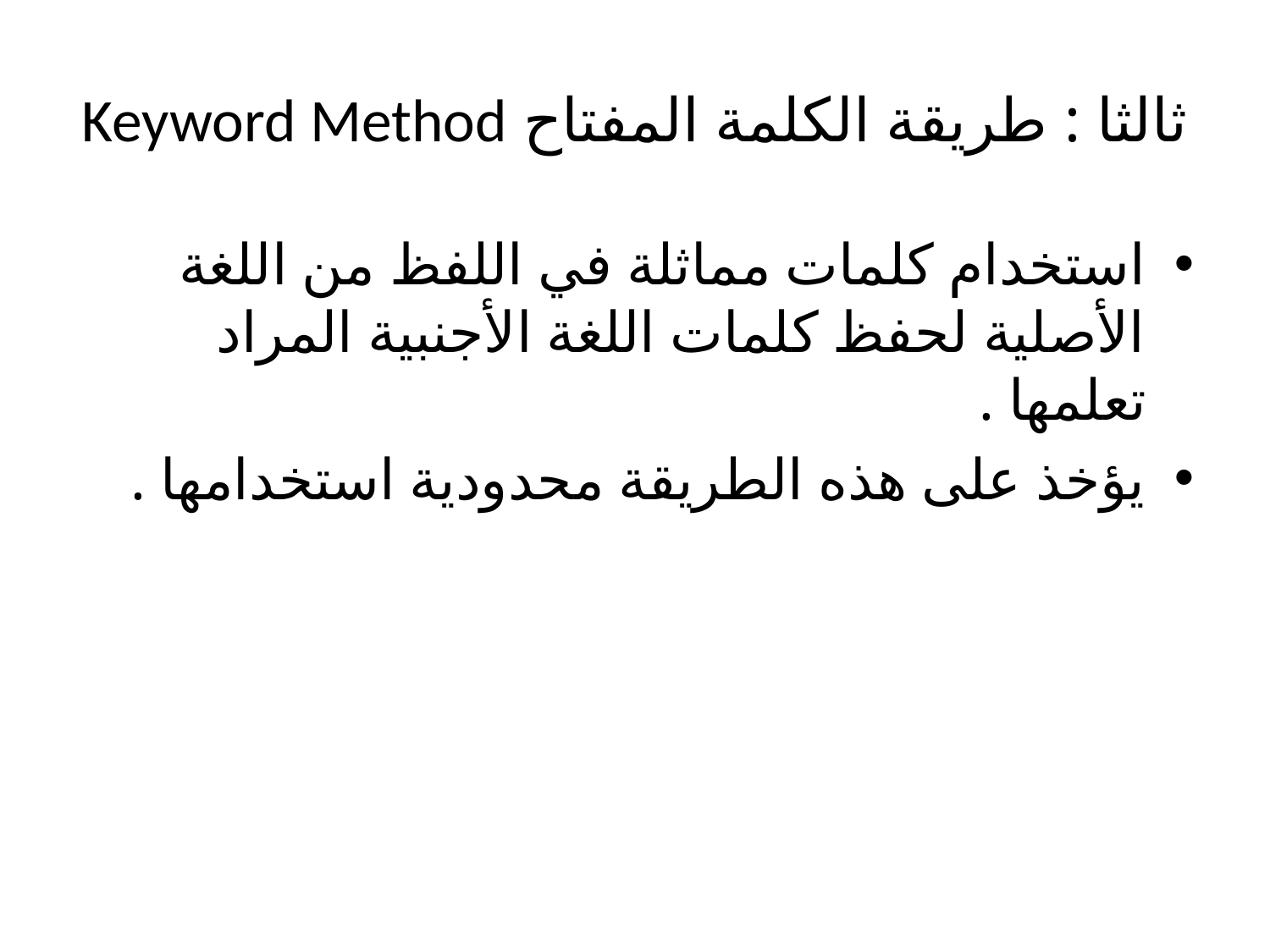

# ثالثا : طريقة الكلمة المفتاح Keyword Method
استخدام كلمات مماثلة في اللفظ من اللغة الأصلية لحفظ كلمات اللغة الأجنبية المراد تعلمها .
يؤخذ على هذه الطريقة محدودية استخدامها .